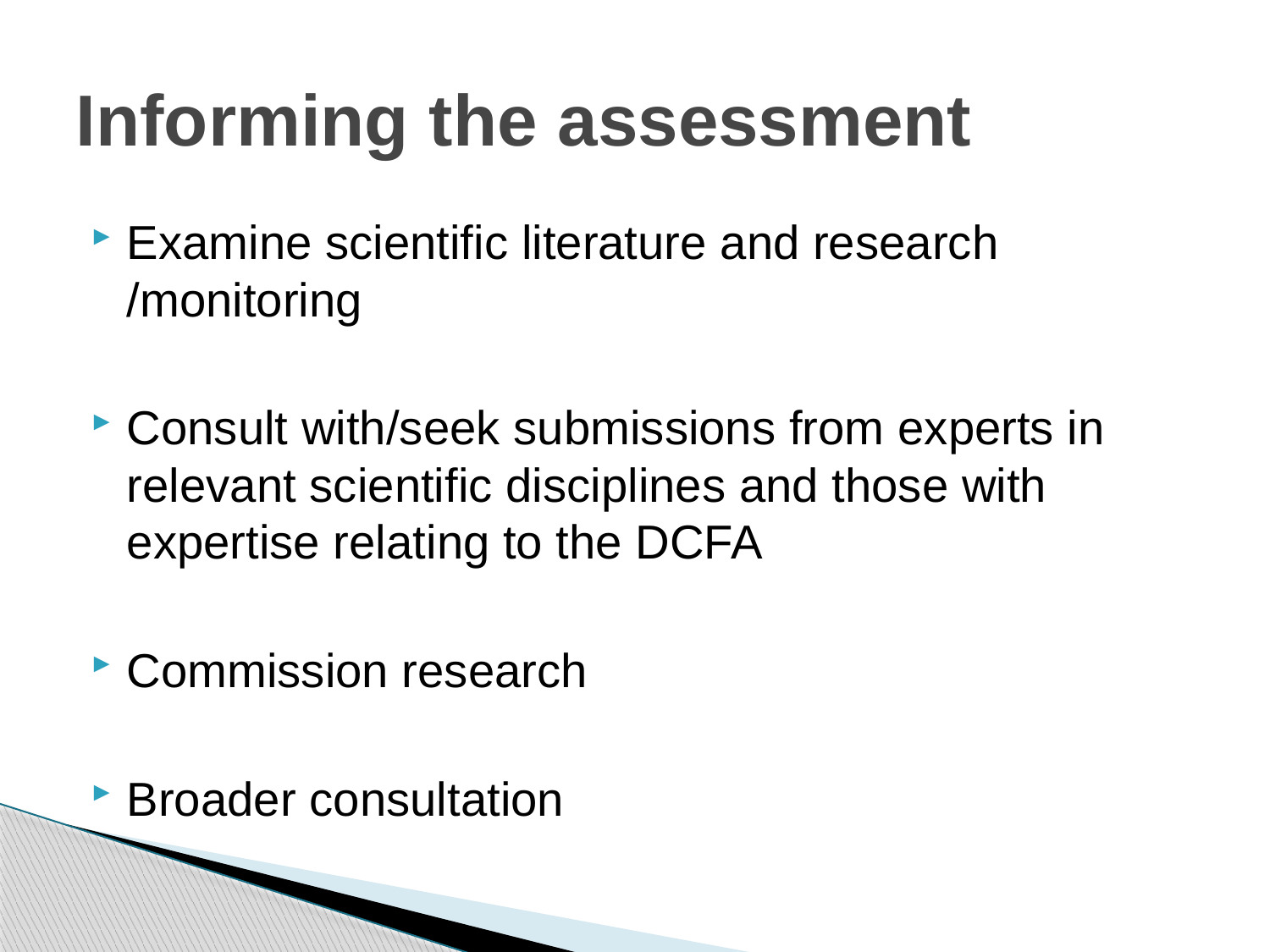

# Informing the assessment
Examine scientific literature and research /monitoring

Consult with/seek submissions from experts in relevant scientific disciplines and those with expertise relating to the DCFA

Commission research

Broader consultation